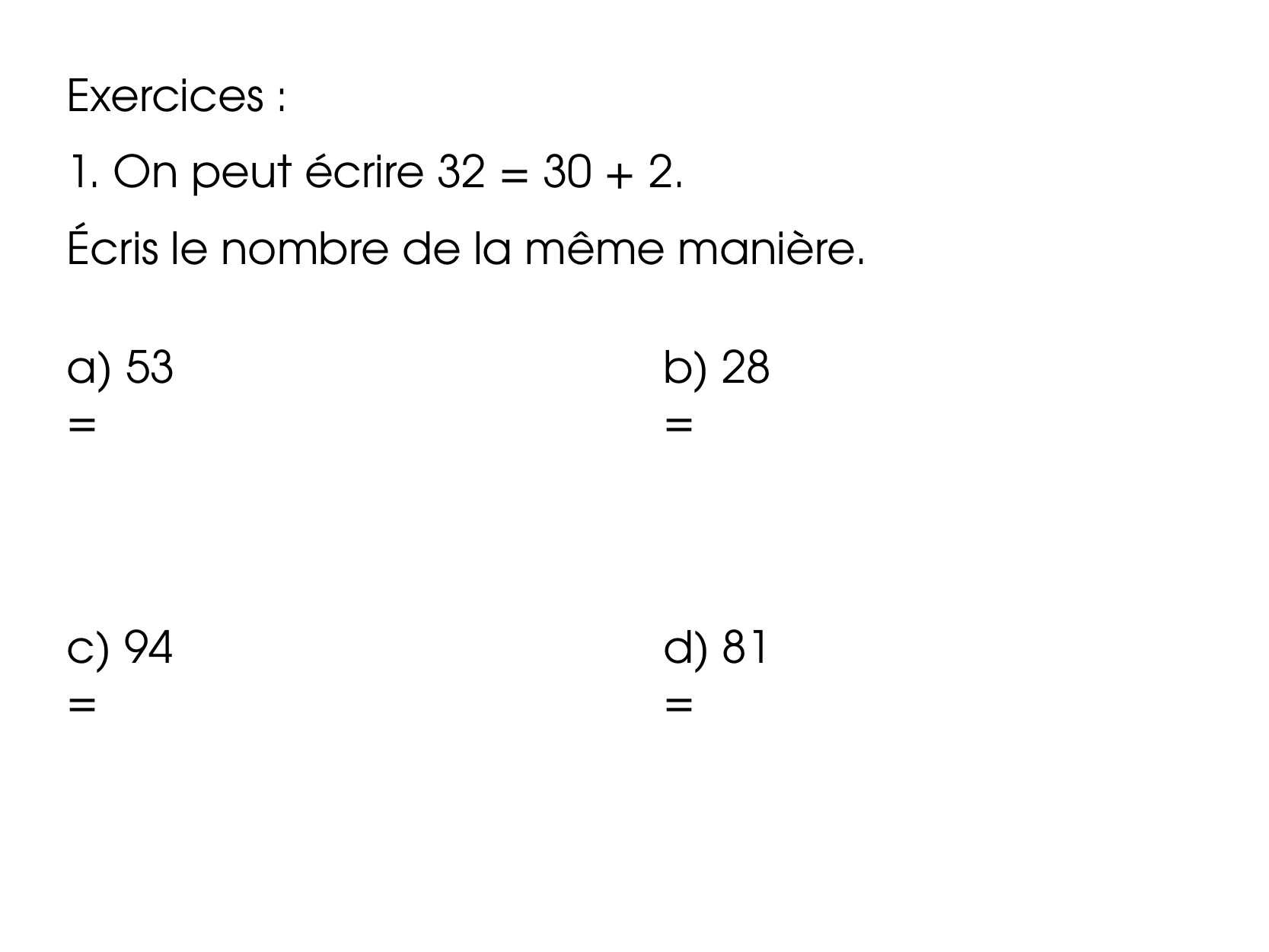

Exercices :
1. On peut écrire 32 = 30 + 2.
Écris le nombre de la même manière.
a) 53 =
b) 28 =
c) 94 =
d) 81 =